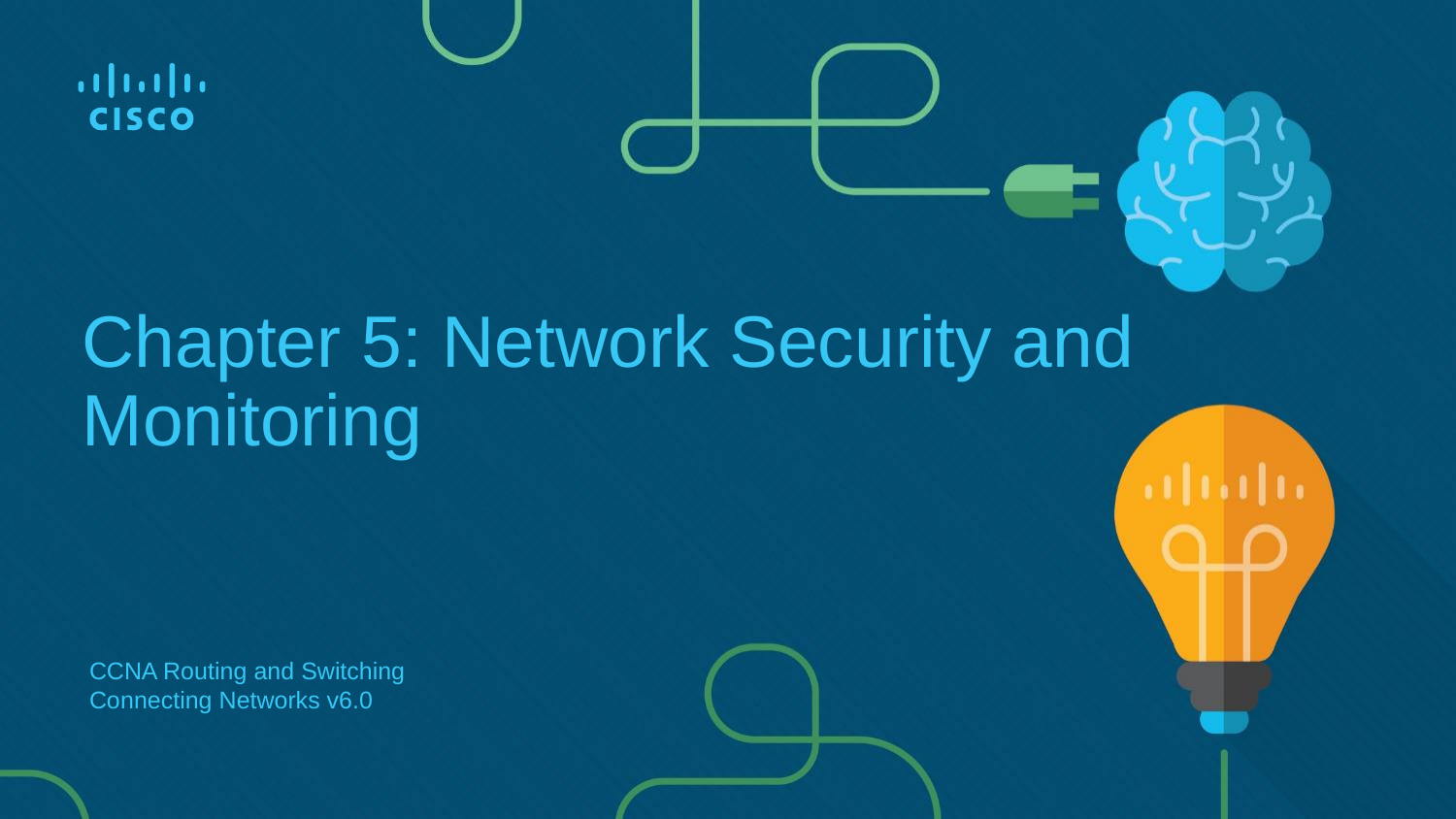

# Chapter 5: Network Security and Monitoring
CCNA Routing and Switching
Connecting Networks v6.0